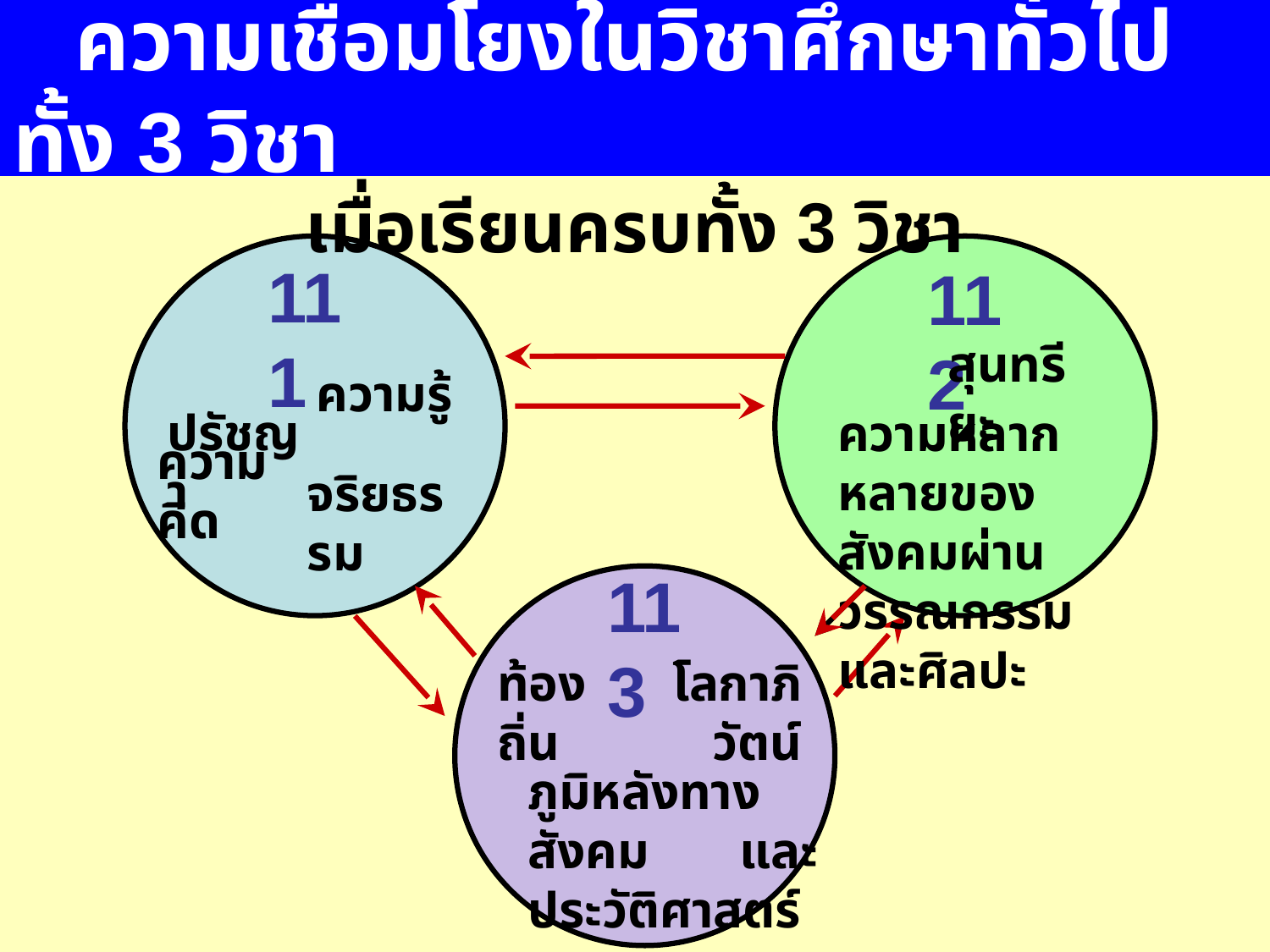

# ความเชื่อมโยงในวิชาศึกษาทั่วไปทั้ง 3 วิชา
เมื่อเรียนครบทั้ง 3 วิชา

111
112
สุนทรียะ
  ปรัชญา
ความรู้

ความหลากหลายของสังคมผ่านวรรณกรรมและศิลปะ

ความคิด
จริยธรรม
113

ท้องถิ่น
โลกาภิวัตน์
ภูมิหลังทางสังคม       และประวัติศาสตร์